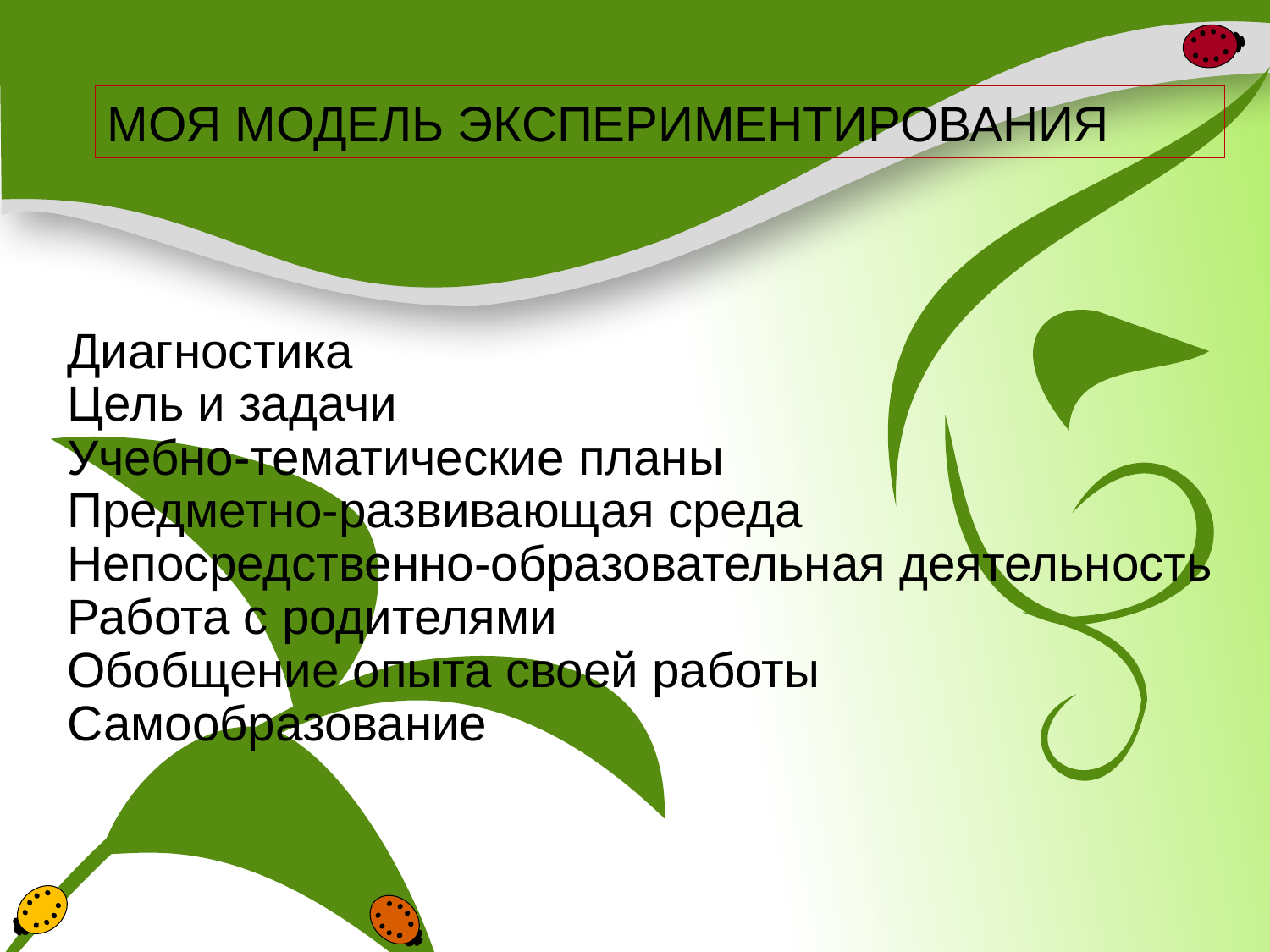

МОЯ МОДЕЛЬ ЭКСПЕРИМЕНТИРОВАНИЯ
Диагностика
Цель и задачи
Учебно-тематические планы
Предметно-развивающая среда
Непосредственно-образовательная деятельность
Работа с родителями
Обобщение опыта своей работы
Самообразование